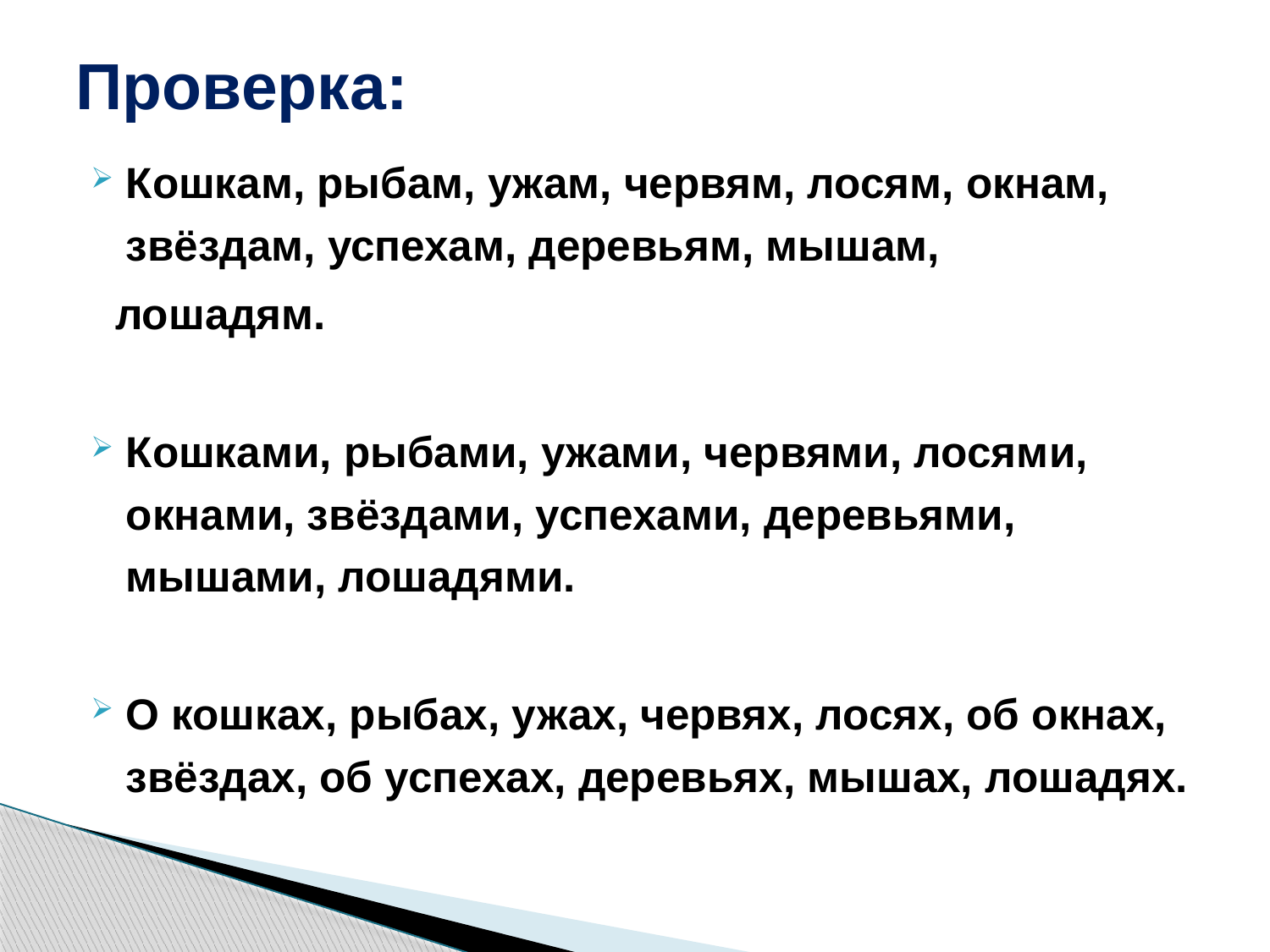

# Проверка:
Кошкам, рыбам, ужам, червям, лосям, окнам, звёздам, успехам, деревьям, мышам,
  лошадям.

Кошками, рыбами, ужами, червями, лосями, окнами, звёздами, успехами, деревьями, мышами, лошадями.

О кошках, рыбах, ужах, червях, лосях, об окнах, звёздах, об успехах, деревьях, мышах, лошадях.